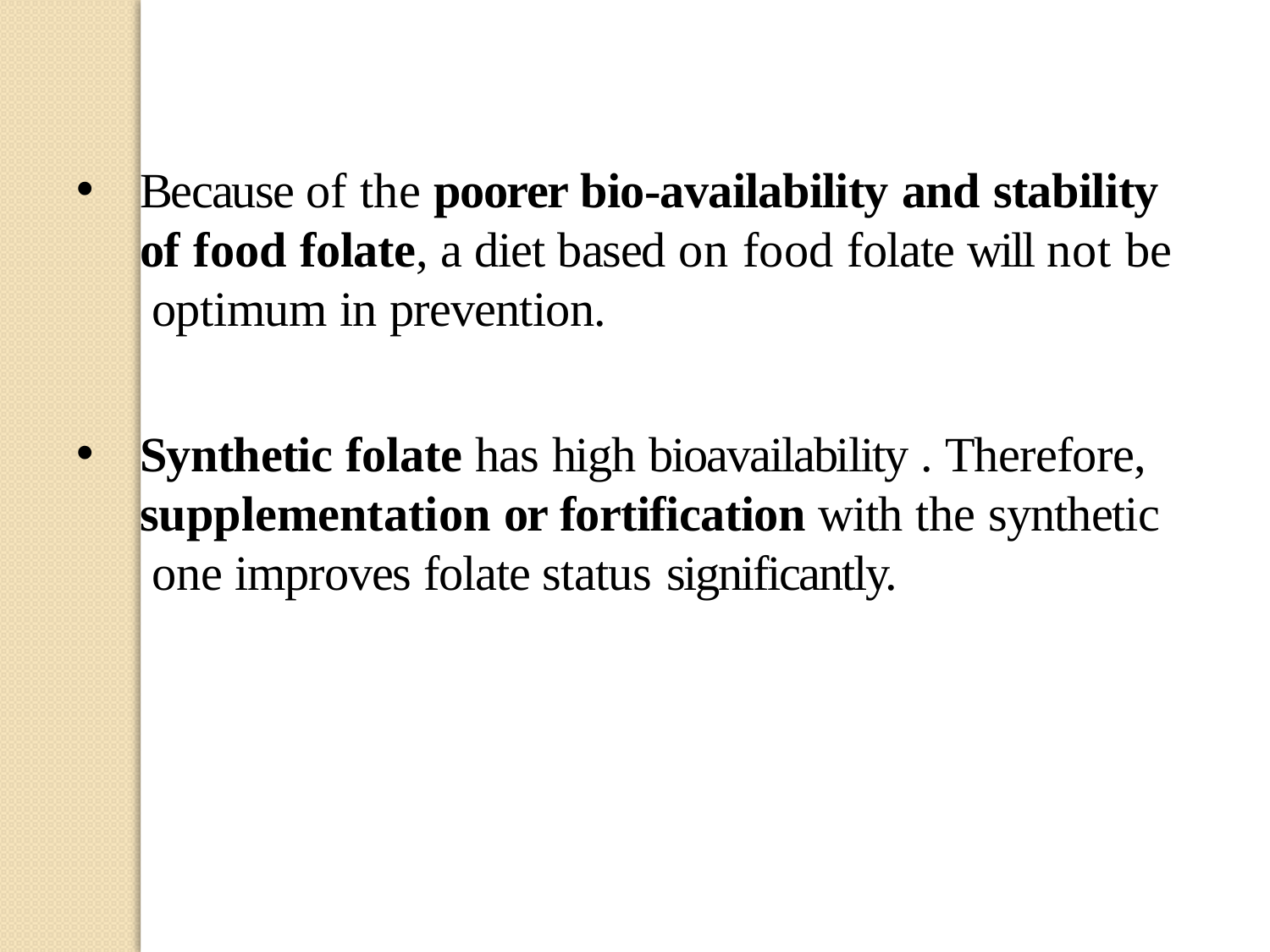

Because of the poorer bio-availability and stability  of food folate, a diet based on food folate will not be  optimum in prevention.

Synthetic folate has high bioavailability . Therefore,  supplementation or fortification with the synthetic  one improves folate status significantly.